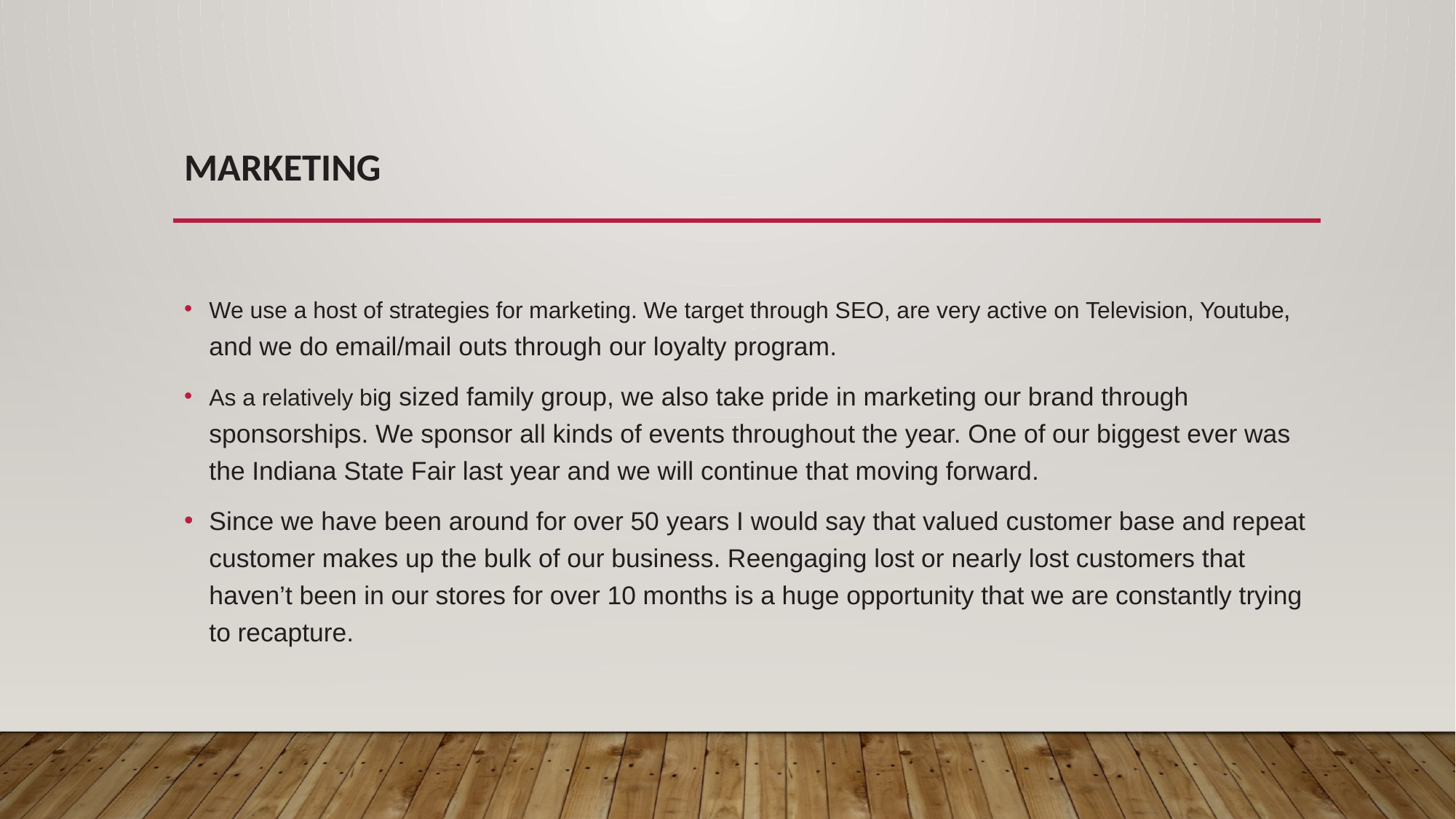

# Marketing

We use a host of strategies for marketing. We target through SEO, are very active on Television, Youtube, and we do email/mail outs through our loyalty program.
As a relatively big sized family group, we also take pride in marketing our brand through sponsorships. We sponsor all kinds of events throughout the year. One of our biggest ever was the Indiana State Fair last year and we will continue that moving forward.
Since we have been around for over 50 years I would say that valued customer base and repeat customer makes up the bulk of our business. Reengaging lost or nearly lost customers that haven’t been in our stores for over 10 months is a huge opportunity that we are constantly trying to recapture.